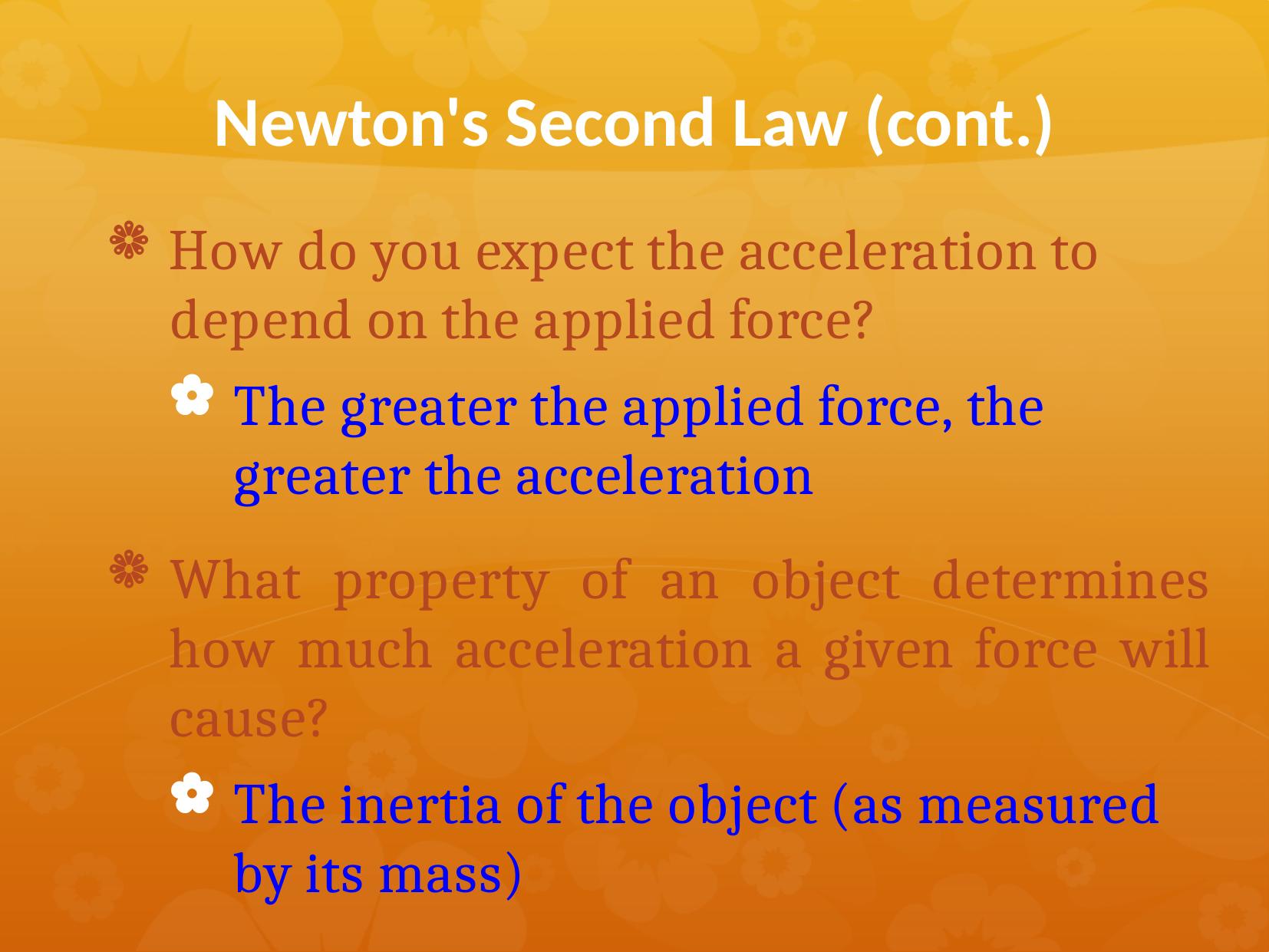

# Newton's Second Law (cont.)
How do you expect the acceleration to depend on the applied force?
The greater the applied force, the greater the acceleration
What property of an object determines how much acceleration a given force will cause?
The inertia of the object (as measured by its mass)